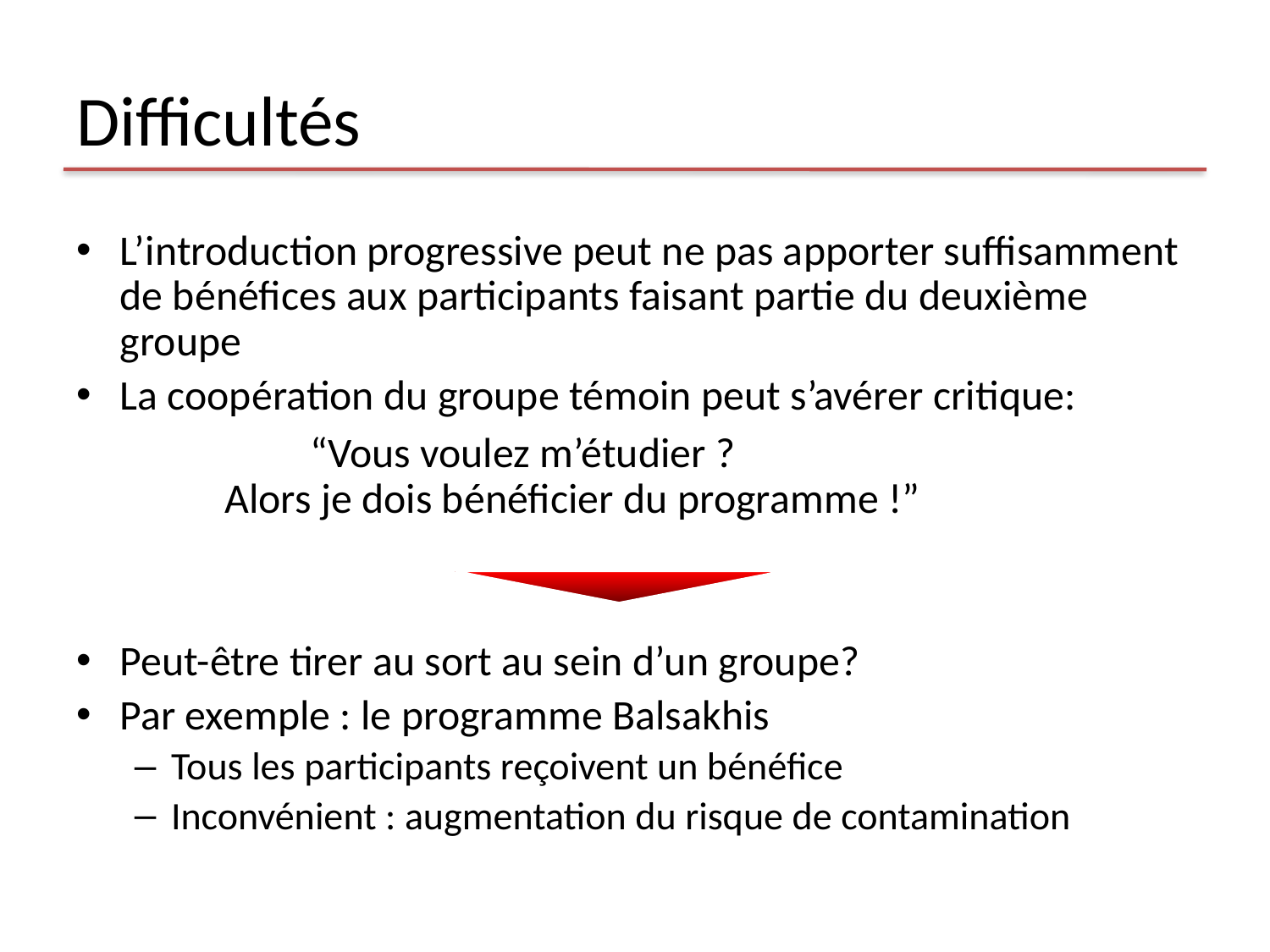

# Difficultés
L’introduction progressive peut ne pas apporter suffisamment de bénéfices aux participants faisant partie du deuxième groupe
La coopération du groupe témoin peut s’avérer critique:
                       “Vous voulez m’étudier ?
           Alors je dois bénéficier du programme !”

Peut-être tirer au sort au sein d’un groupe?
Par exemple : le programme Balsakhis
Tous les participants reçoivent un bénéfice
Inconvénient : augmentation du risque de contamination